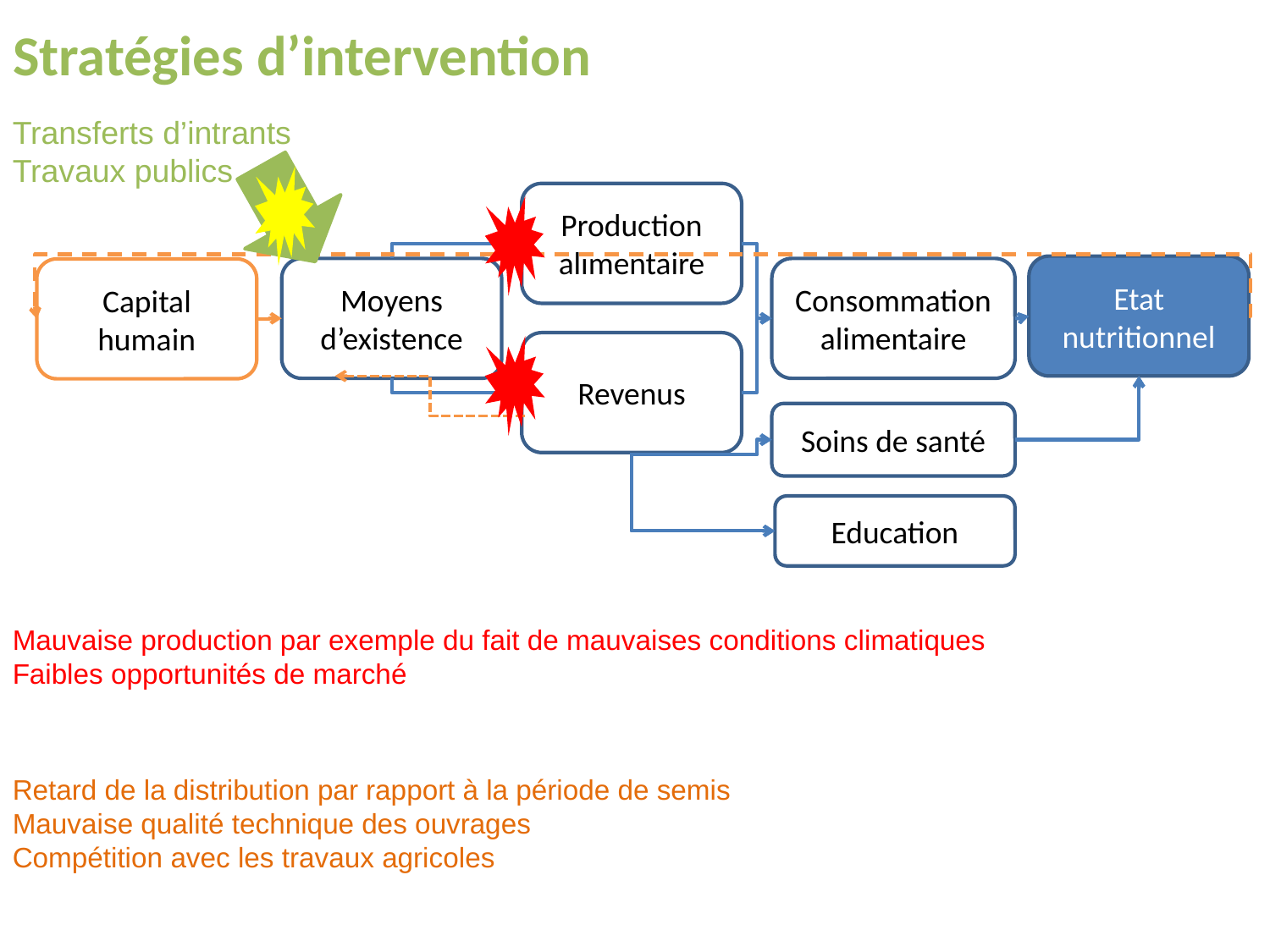

# Stratégies d’intervention
Transferts d’intrants
Travaux publics

Production alimentaire

Etat nutritionnel
Moyens d’existence
Consommation alimentaire
Capital humain
Revenus

Soins de santé
Education
Mauvaise production par exemple du fait de mauvaises conditions climatiques
Faibles opportunités de marché
Retard de la distribution par rapport à la période de semis
Mauvaise qualité technique des ouvrages
Compétition avec les travaux agricoles